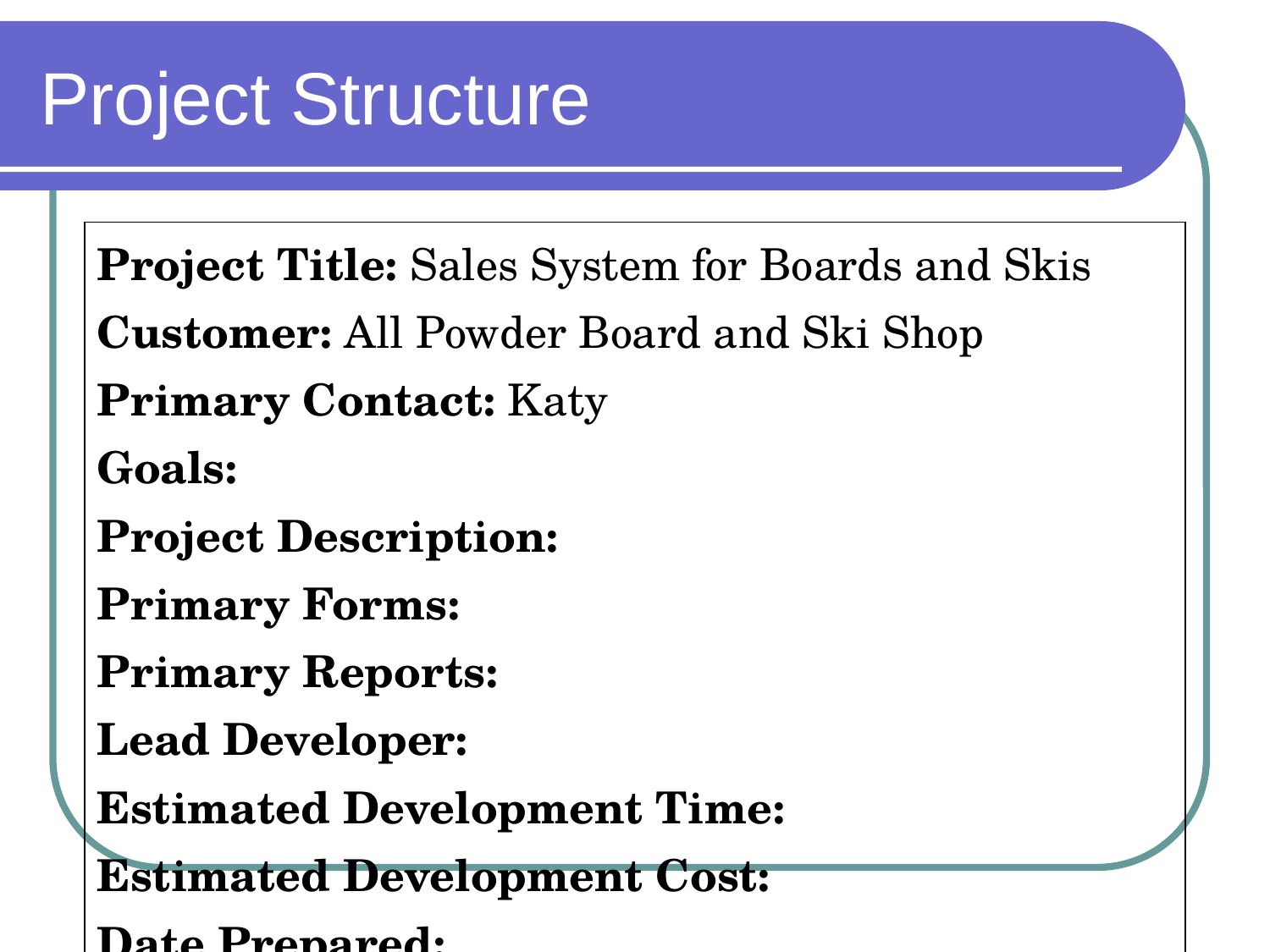

# Project Structure
| Project Title: Sales System for Boards and Skis Customer: All Powder Board and Ski Shop Primary Contact: Katy Goals: Project Description: Primary Forms: Primary Reports: Lead Developer: Estimated Development Time: Estimated Development Cost: Date Prepared: |
| --- |